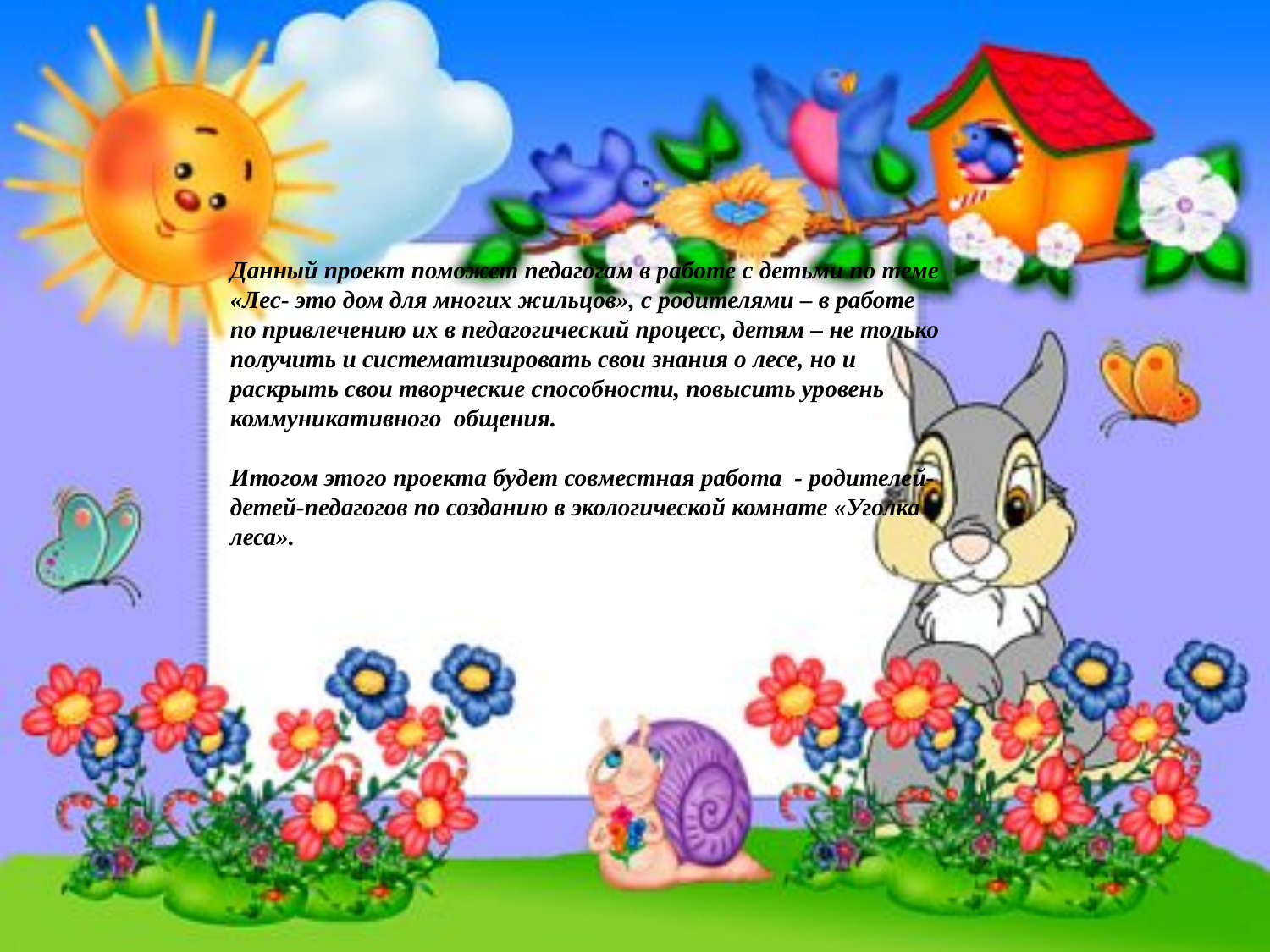

Данный проект поможет педагогам в работе с детьми по теме «Лес- это дом для многих жильцов», с родителями – в работе по привлечению их в педагогический процесс, детям – не только получить и систематизировать свои знания о лесе, но и раскрыть свои творческие способности, повысить уровень коммуникативного  общения.

Итогом этого проекта будет совместная работа  - родителей-детей-педагогов по созданию в экологической комнате «Уголка леса».